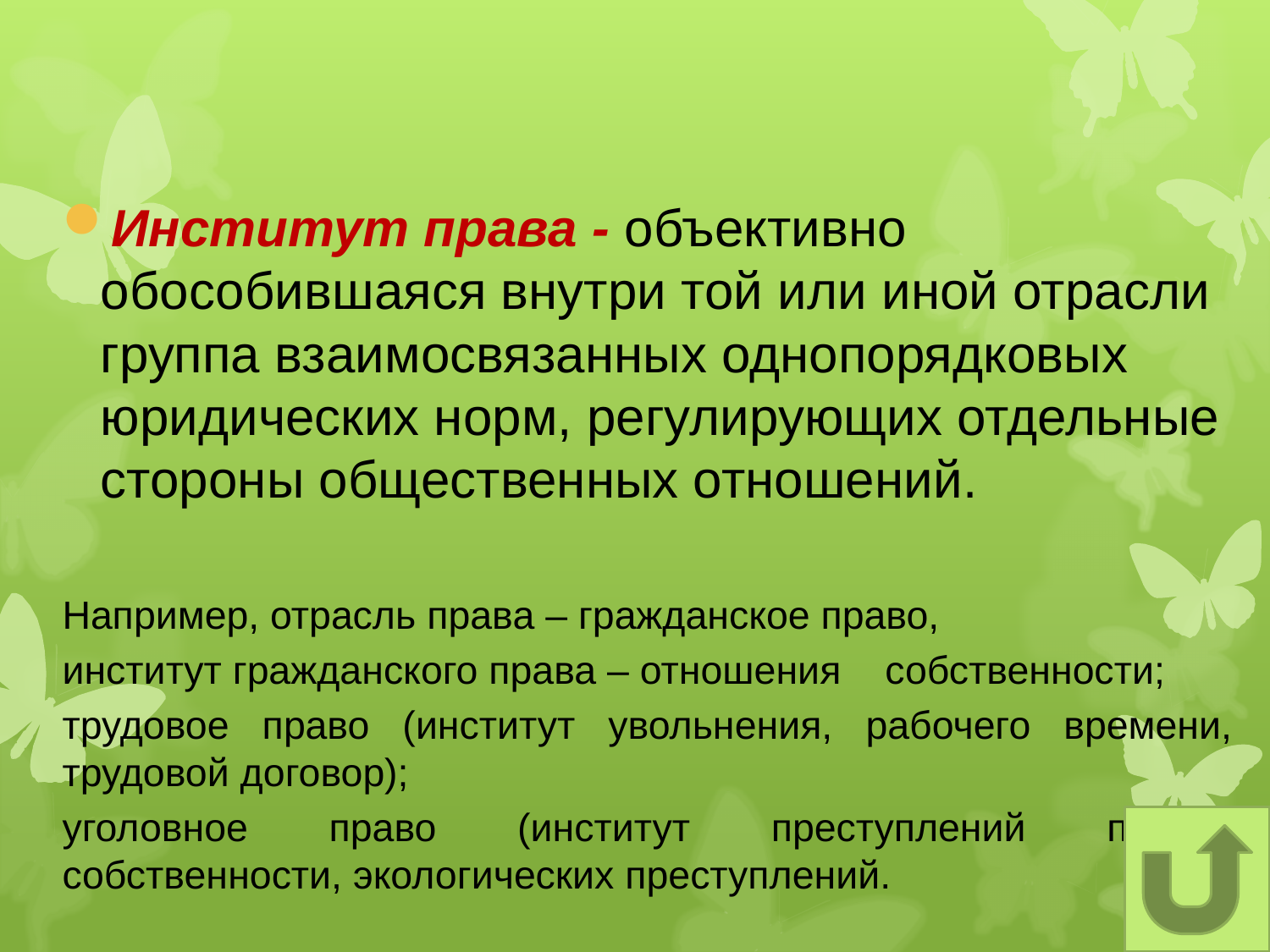

Институт права - объективно обособившаяся внутри той или иной отрасли  группа взаимосвязанных однопорядковых юридических норм, регулирующих отдельные стороны общественных отношений.

Например, отрасль права – гражданское право,
институт гражданского права – отношения    собственности;
трудовое право (институт увольнения, рабочего времени, трудовой договор);
уголовное право (институт преступлений против собственности, экологических преступлений.